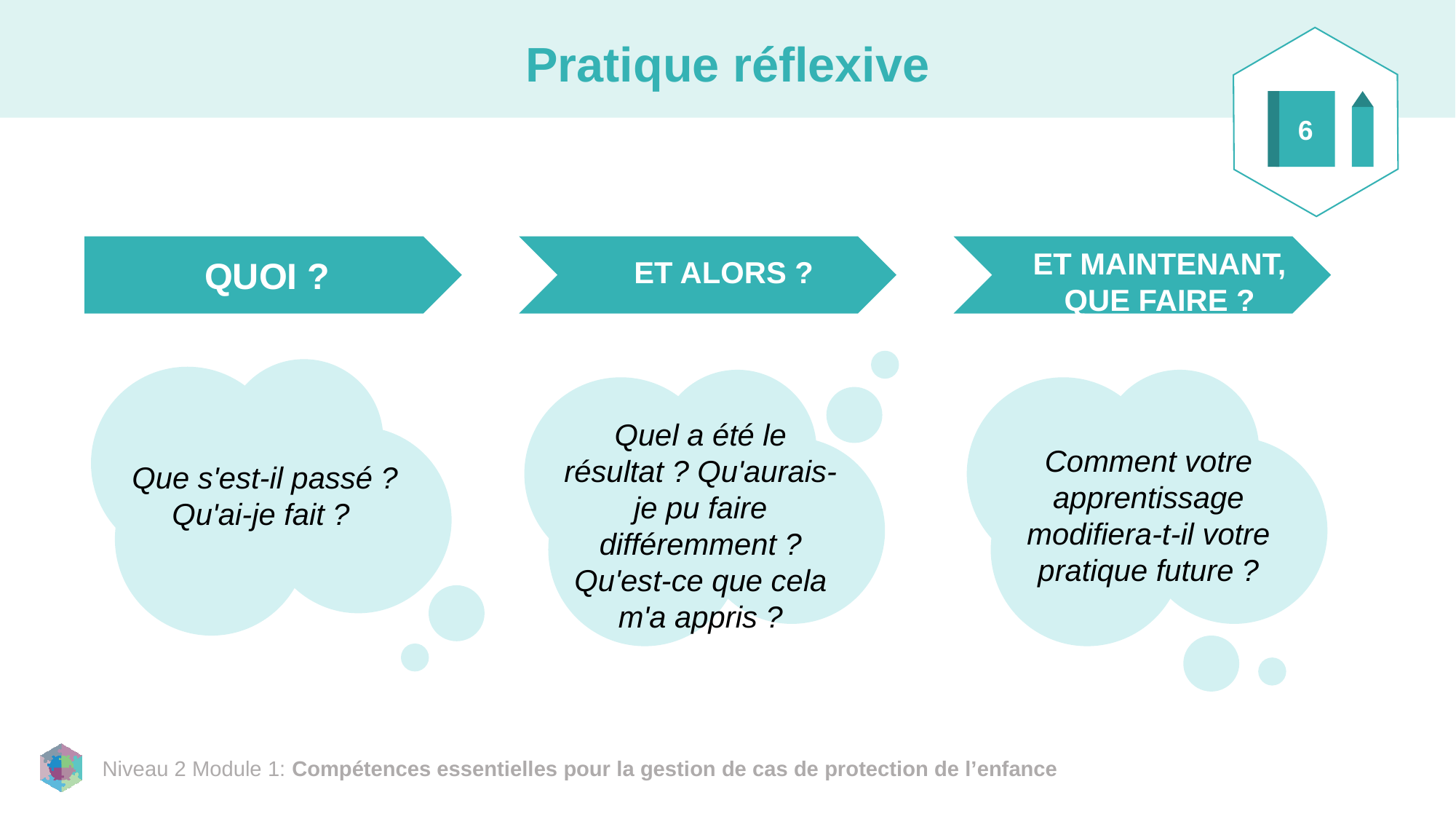

6

# Pratique réflexive

ET MAINTENANT, QUE FAIRE ?
QUOI ?
ET ALORS ?

Quel a été le résultat ? Qu'aurais-je pu faire différemment ? Qu'est-ce que cela m'a appris ?
Comment votre apprentissage modifiera-t-il votre pratique future ?
Que s'est-il passé ? Qu'ai-je fait ?